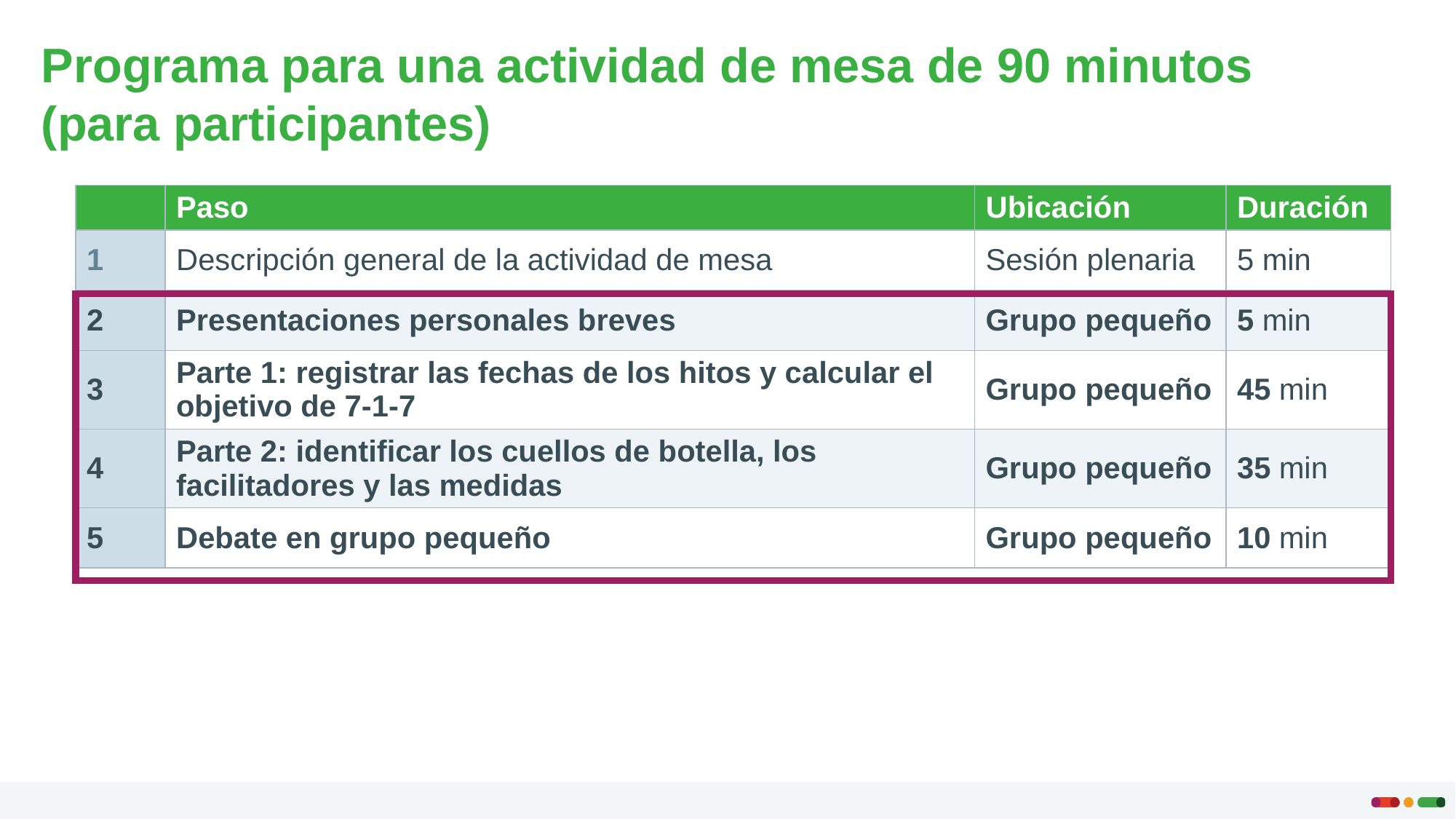

# Programa para una actividad de mesa de 90 minutos (para participantes)
|  | Paso | Ubicación | Duración |
| --- | --- | --- | --- |
| 1 | Descripción general de la actividad de mesa | Sesión plenaria | 5 min |
| 2 | Presentaciones personales breves | Grupo pequeño | 5 min |
| 3 | Parte 1: registrar las fechas de los hitos y calcular el objetivo de 7-1-7 | Grupo pequeño | 45 min |
| 4 | Parte 2: identificar los cuellos de botella, los facilitadores y las medidas | Grupo pequeño | 35 min |
| 5 | Debate en grupo pequeño | Grupo pequeño | 10 min |